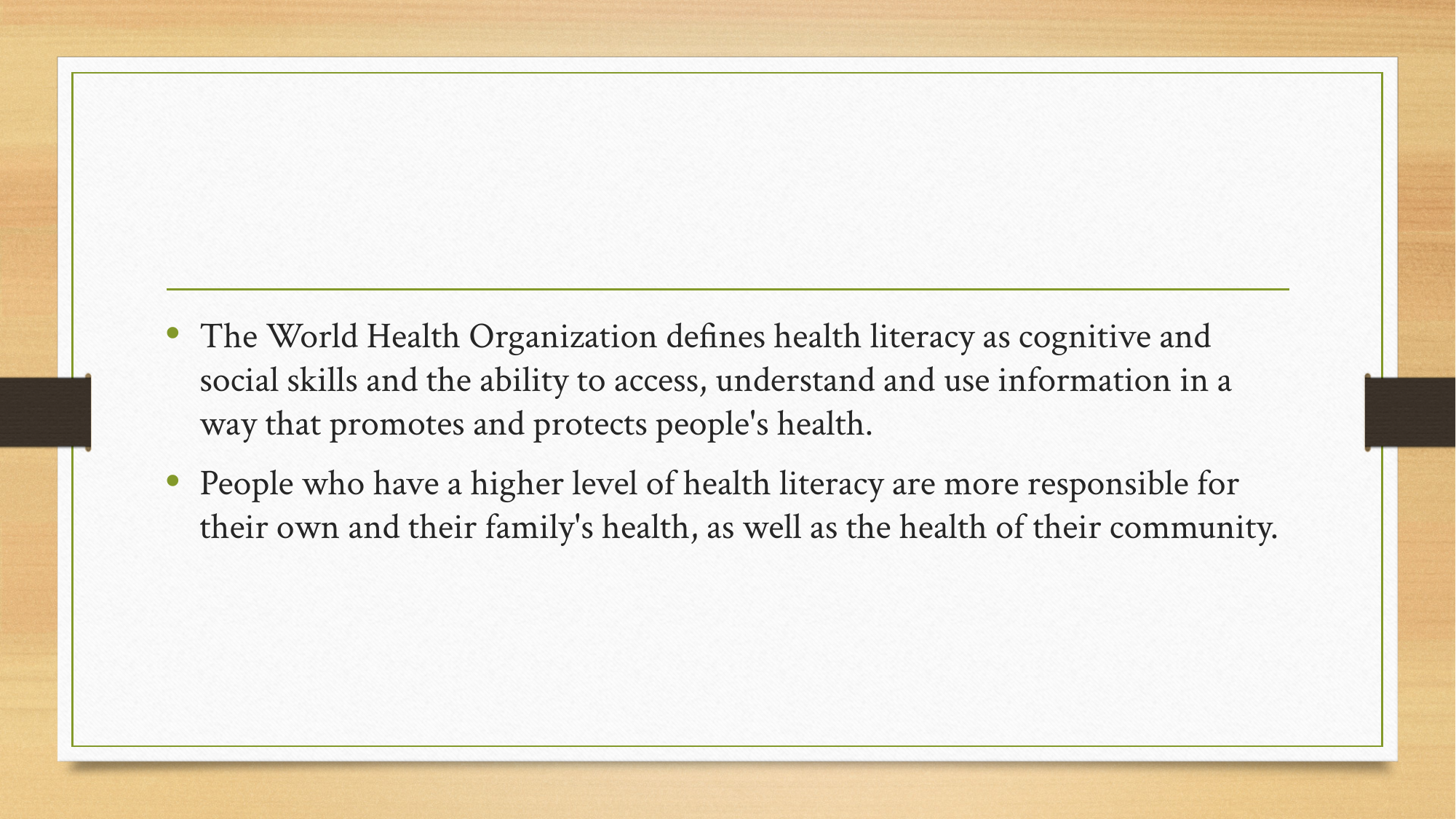

The World Health Organization defines health literacy as cognitive and social skills and the ability to access, understand and use information in a way that promotes and protects people's health.
People who have a higher level of health literacy are more responsible for their own and their family's health, as well as the health of their community.